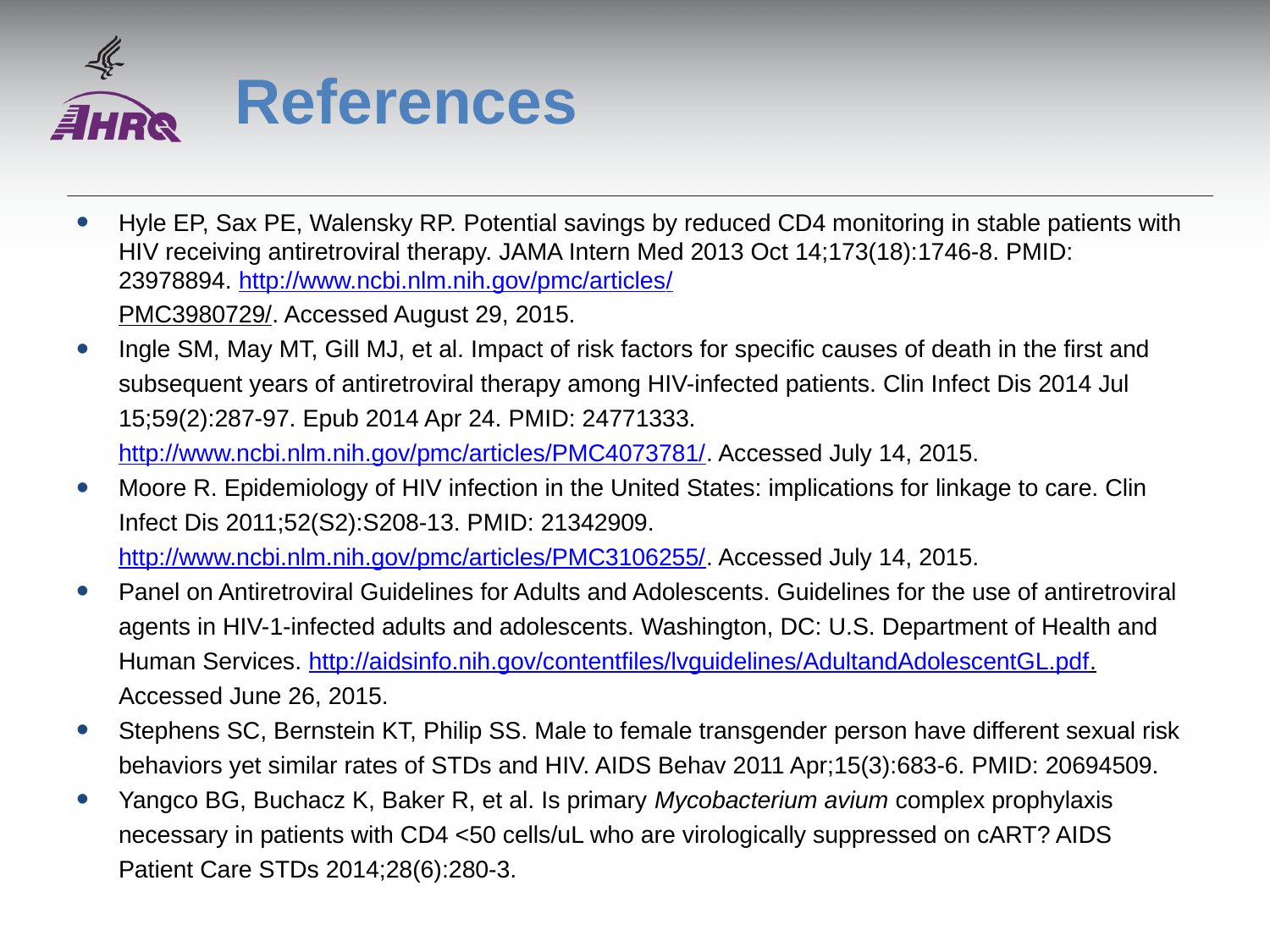

# References
Hyle EP, Sax PE, Walensky RP. Potential savings by reduced CD4 monitoring in stable patients with HIV receiving antiretroviral therapy. JAMA Intern Med 2013 Oct 14;173(18):1746-8. PMID: 23978894. http://www.ncbi.nlm.nih.gov/pmc/articles/
PMC3980729/. Accessed August 29, 2015.
Ingle SM, May MT, Gill MJ, et al. Impact of risk factors for specific causes of death in the first and subsequent years of antiretroviral therapy among HIV-infected patients. Clin Infect Dis 2014 Jul 15;59(2):287-97. Epub 2014 Apr 24. PMID: 24771333. http://www.ncbi.nlm.nih.gov/pmc/articles/PMC4073781/. Accessed July 14, 2015.
Moore R. Epidemiology of HIV infection in the United States: implications for linkage to care. Clin Infect Dis 2011;52(S2):S208-13. PMID: 21342909. http://www.ncbi.nlm.nih.gov/pmc/articles/PMC3106255/. Accessed July 14, 2015.
Panel on Antiretroviral Guidelines for Adults and Adolescents. Guidelines for the use of antiretroviral agents in HIV-1-infected adults and adolescents. Washington, DC: U.S. Department of Health and Human Services. http://aidsinfo.nih.gov/contentfiles/lvguidelines/AdultandAdolescentGL.pdf. Accessed June 26, 2015.
Stephens SC, Bernstein KT, Philip SS. Male to female transgender person have different sexual risk behaviors yet similar rates of STDs and HIV. AIDS Behav 2011 Apr;15(3):683-6. PMID: 20694509.
Yangco BG, Buchacz K, Baker R, et al. Is primary Mycobacterium avium complex prophylaxis necessary in patients with CD4 <50 cells/uL who are virologically suppressed on cART? AIDS Patient Care STDs 2014;28(6):280-3.